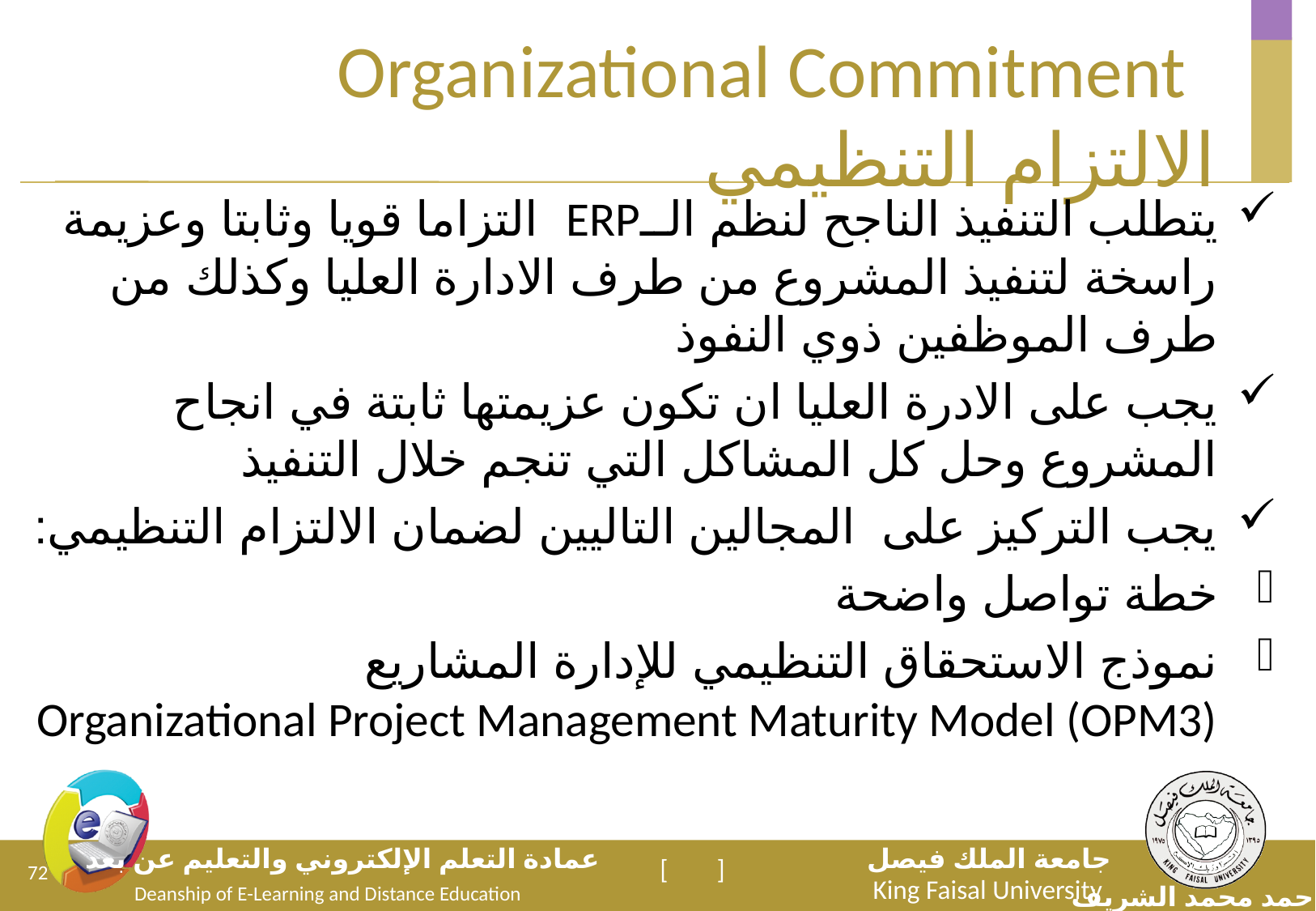

# Organizational Commitment    الالتزام التنظيمي
يتطلب التنفيذ الناجح لنظم الــERP  التزاما قويا وثابتا وعزيمة راسخة لتنفيذ المشروع من طرف الادارة العليا وكذلك من طرف الموظفين ذوي النفوذ
يجب على الادرة العليا ان تكون عزيمتها ثابتة في انجاح المشروع وحل كل المشاكل التي تنجم خلال التنفيذ
يجب التركيز على  المجالين التاليين لضمان الالتزام التنظيمي:
خطة تواصل واضحة
نموذج الاستحقاق التنظيمي للإدارة المشاريع    Organizational Project Management Maturity Model (OPM3)

72